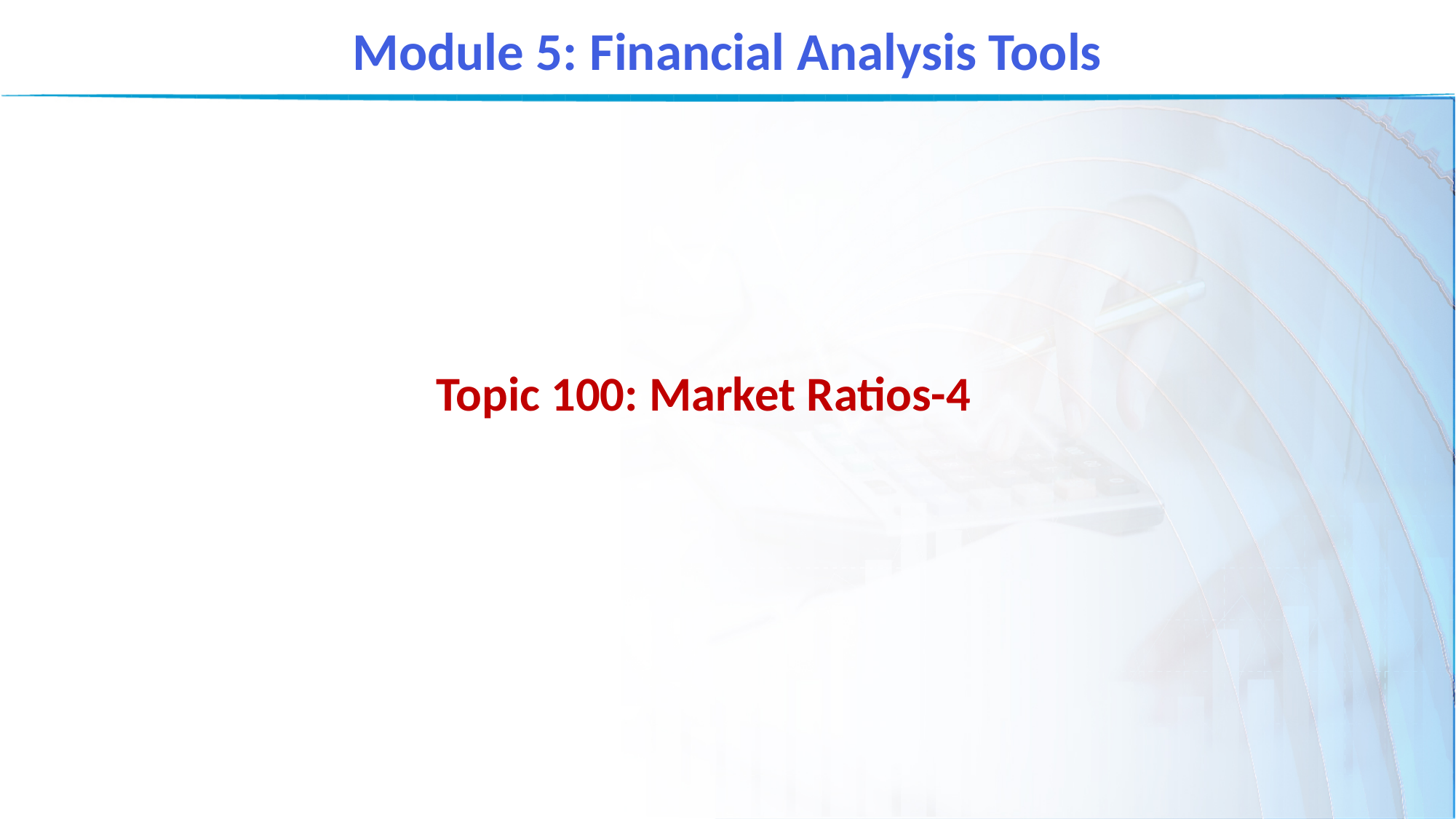

Module 5: Financial Analysis Tools
Topic 100: Market Ratios-4